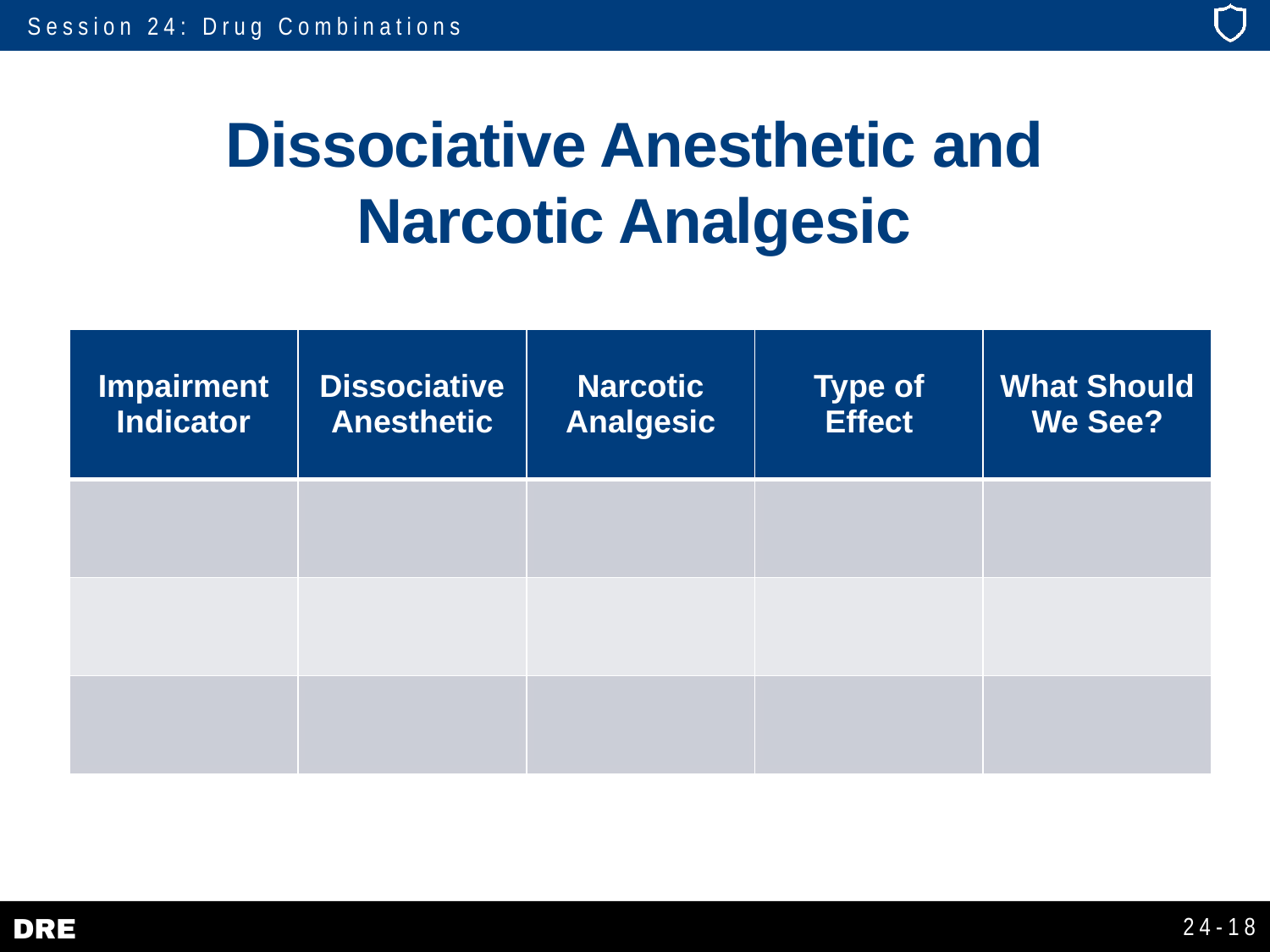

# Dissociative Anesthetic and Narcotic Analgesic
| Impairment Indicator | Dissociative Anesthetic | Narcotic Analgesic | Type of Effect | What Should We See? |
| --- | --- | --- | --- | --- |
| Reaction to Light | Normal | Little or None Visible | Overlapping | Little or None Visible |
| Pulse Rate | Up | Down | Antagonistic | Up, Down or Normal |
| Blood Pressure | Up | Down | Antagonistic | Up, Down or Normal |

24-18